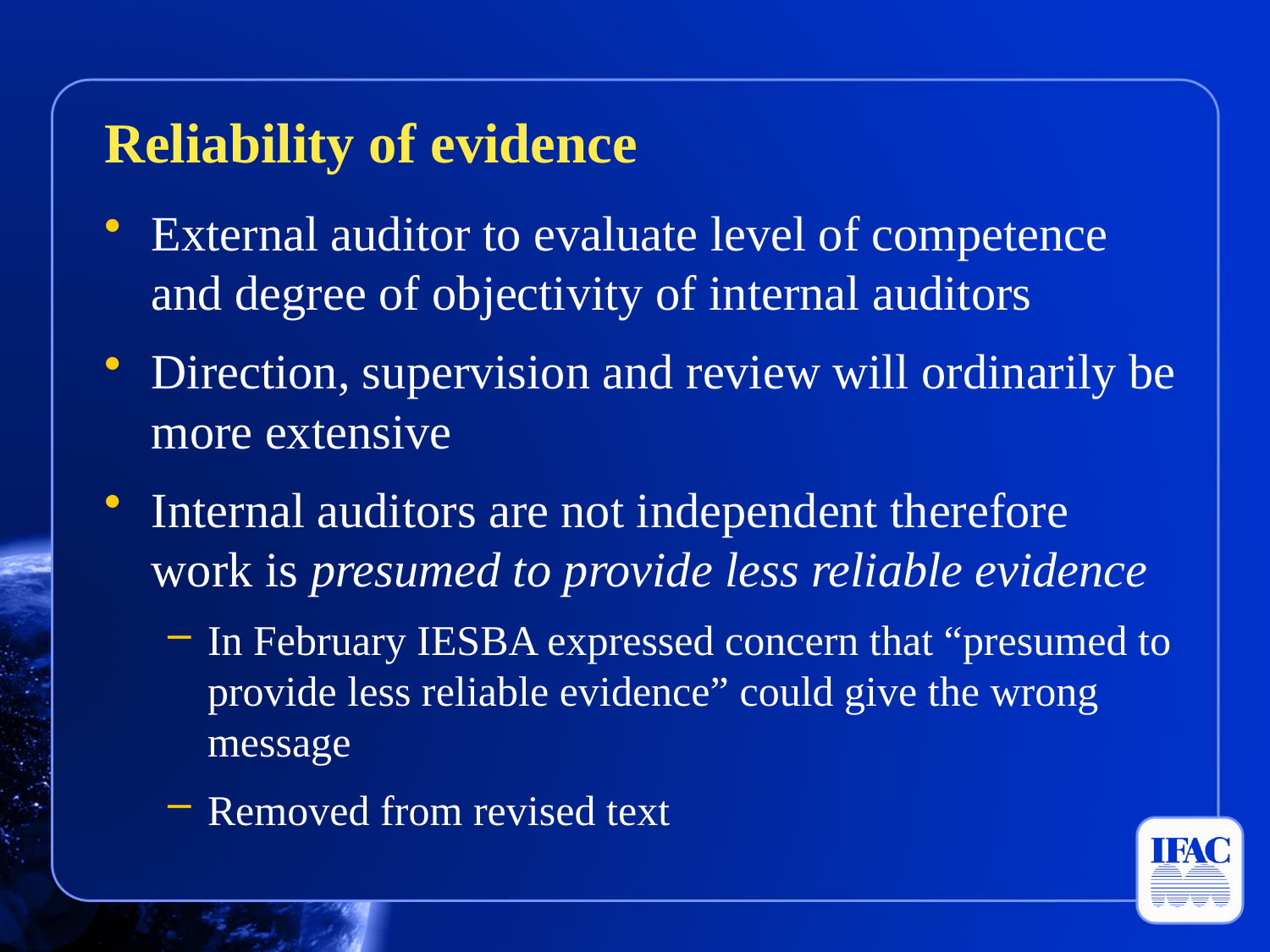

Reliability of evidence
External auditor to evaluate level of competence and degree of objectivity of internal auditors
Direction, supervision and review will ordinarily be more extensive
Internal auditors are not independent therefore work is presumed to provide less reliable evidence
In February IESBA expressed concern that “presumed to provide less reliable evidence” could give the wrong message
Removed from revised text